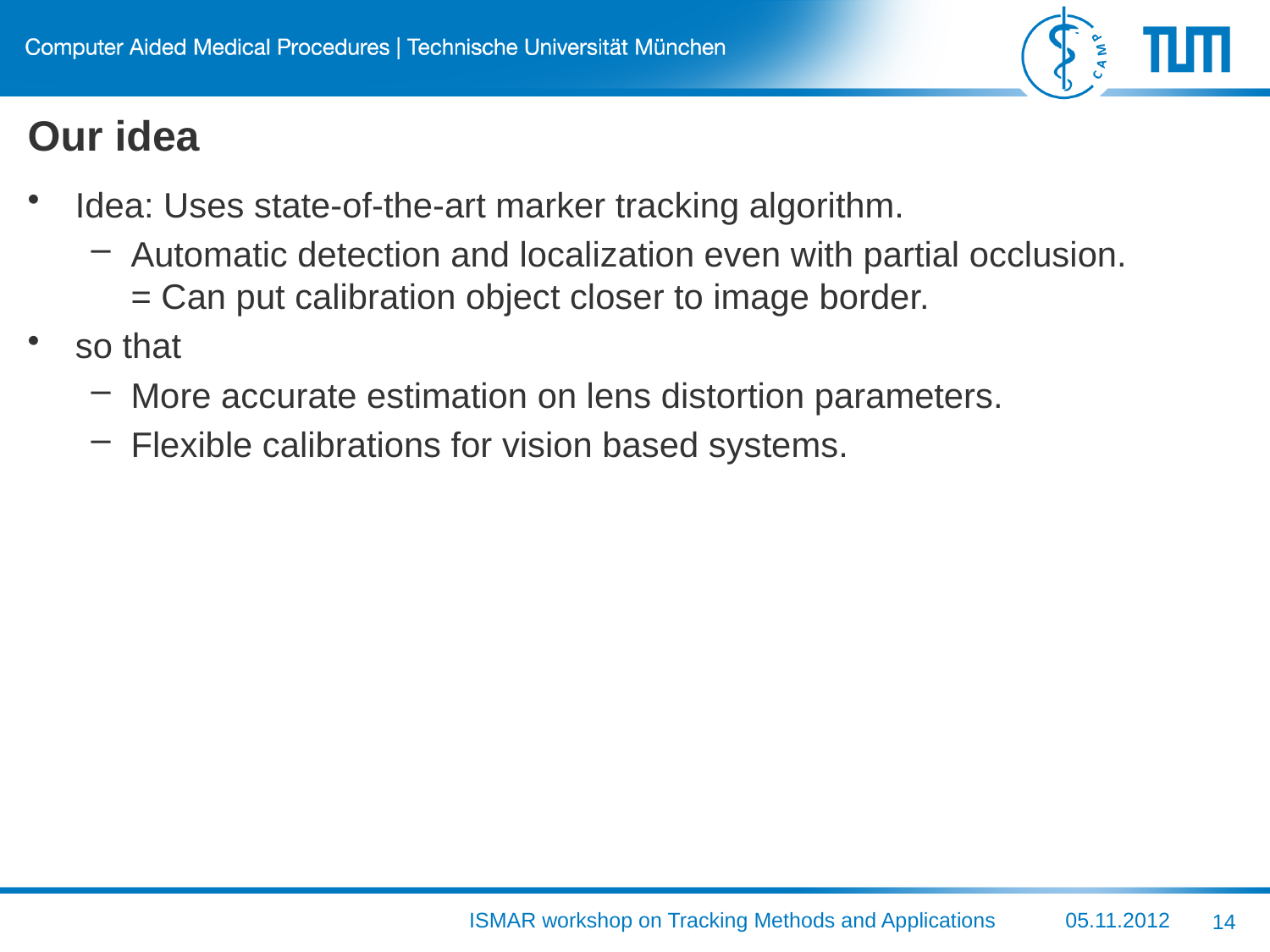

# Our idea
Idea: Uses state-of-the-art marker tracking algorithm.
Automatic detection and localization even with partial occlusion.
= Can put calibration object closer to image border.
so that
More accurate estimation on lens distortion parameters.
Flexible calibrations for vision based systems.
ISMAR workshop on Tracking Methods and Applications
05.11.2012
14